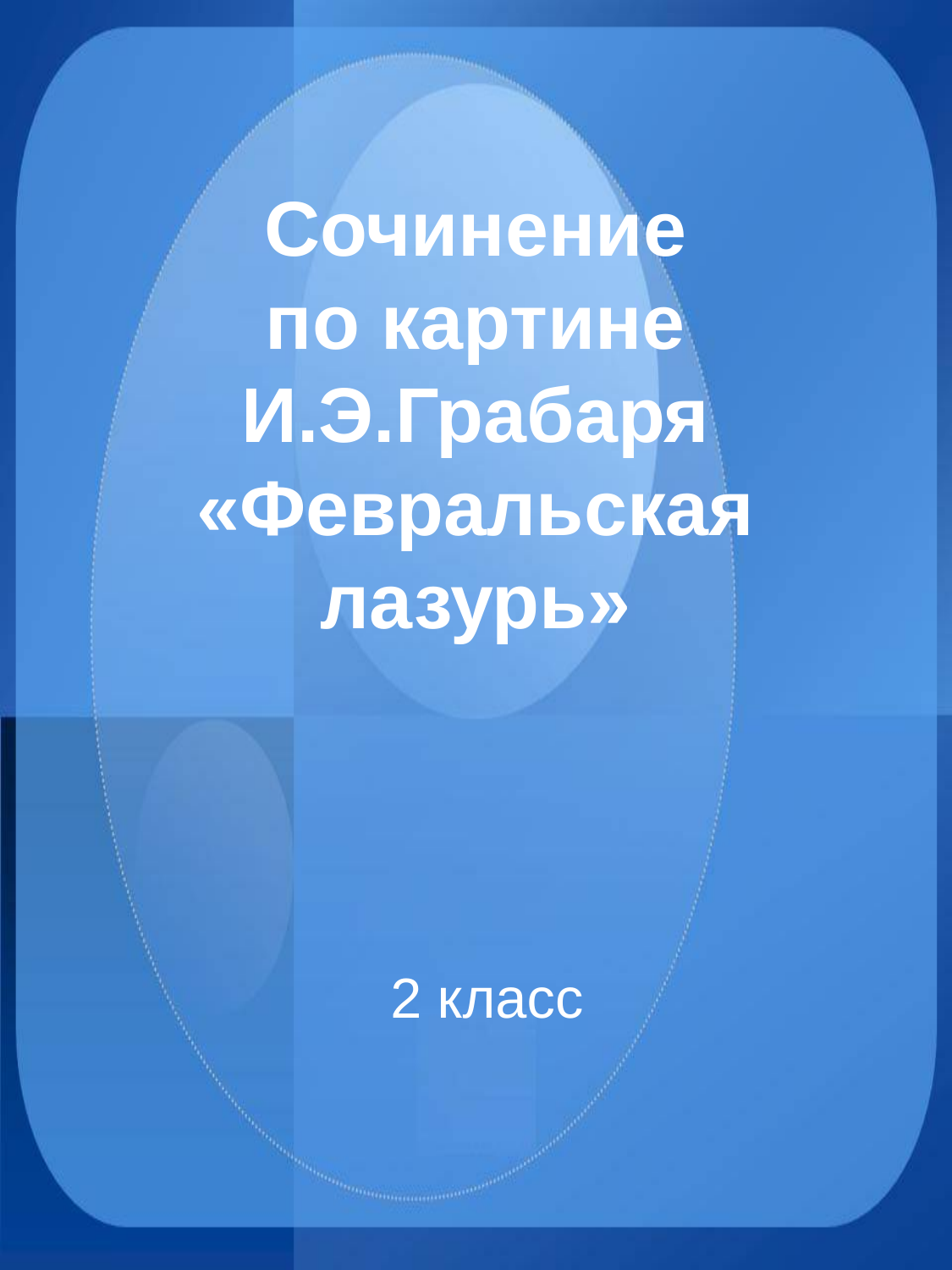

# Сочинение по картине И.Э.Грабаря «Февральская лазурь»
2 класс